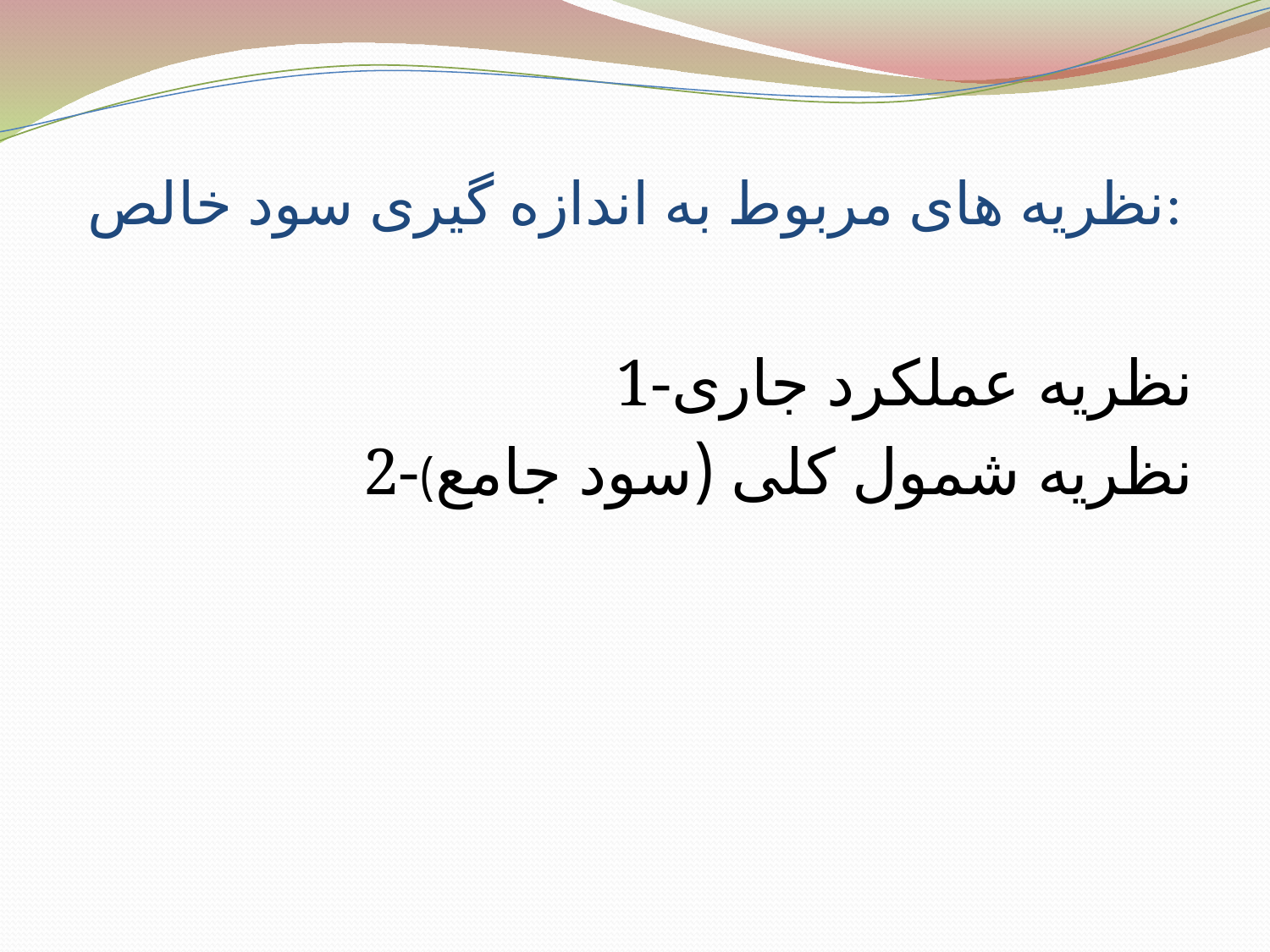

# نظریه های مربوط به اندازه گیری سود خالص:

1-نظریه عملکرد جاری
2-نظریه شمول کلی (سود جامع)